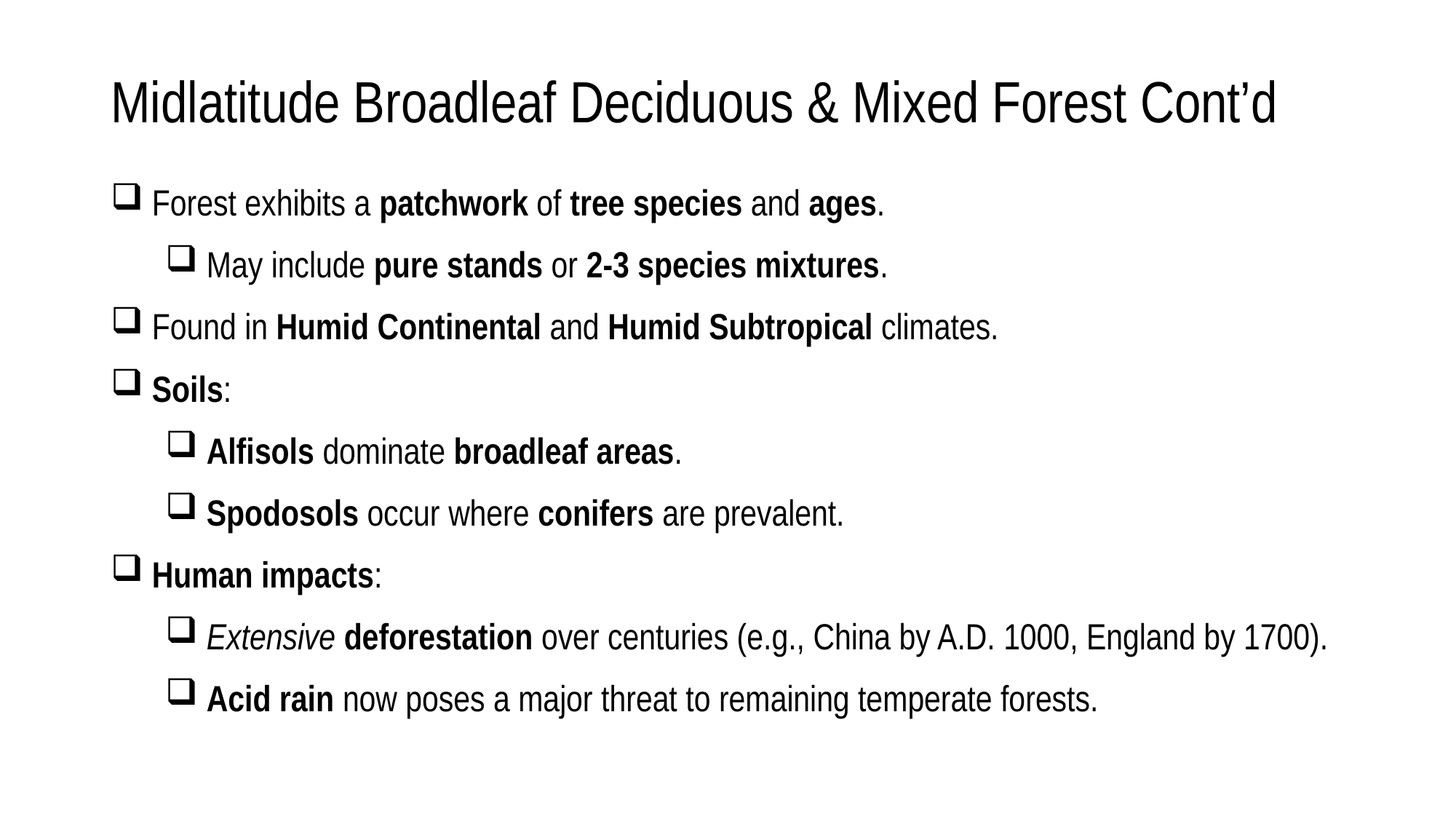

# Midlatitude Broadleaf Deciduous & Mixed Forest Cont’d
 Forest exhibits a patchwork of tree species and ages.
 May include pure stands or 2-3 species mixtures.
 Found in Humid Continental and Humid Subtropical climates.
 Soils:
 Alfisols dominate broadleaf areas.
 Spodosols occur where conifers are prevalent.
 Human impacts:
 Extensive deforestation over centuries (e.g., China by A.D. 1000, England by 1700).
 Acid rain now poses a major threat to remaining temperate forests.